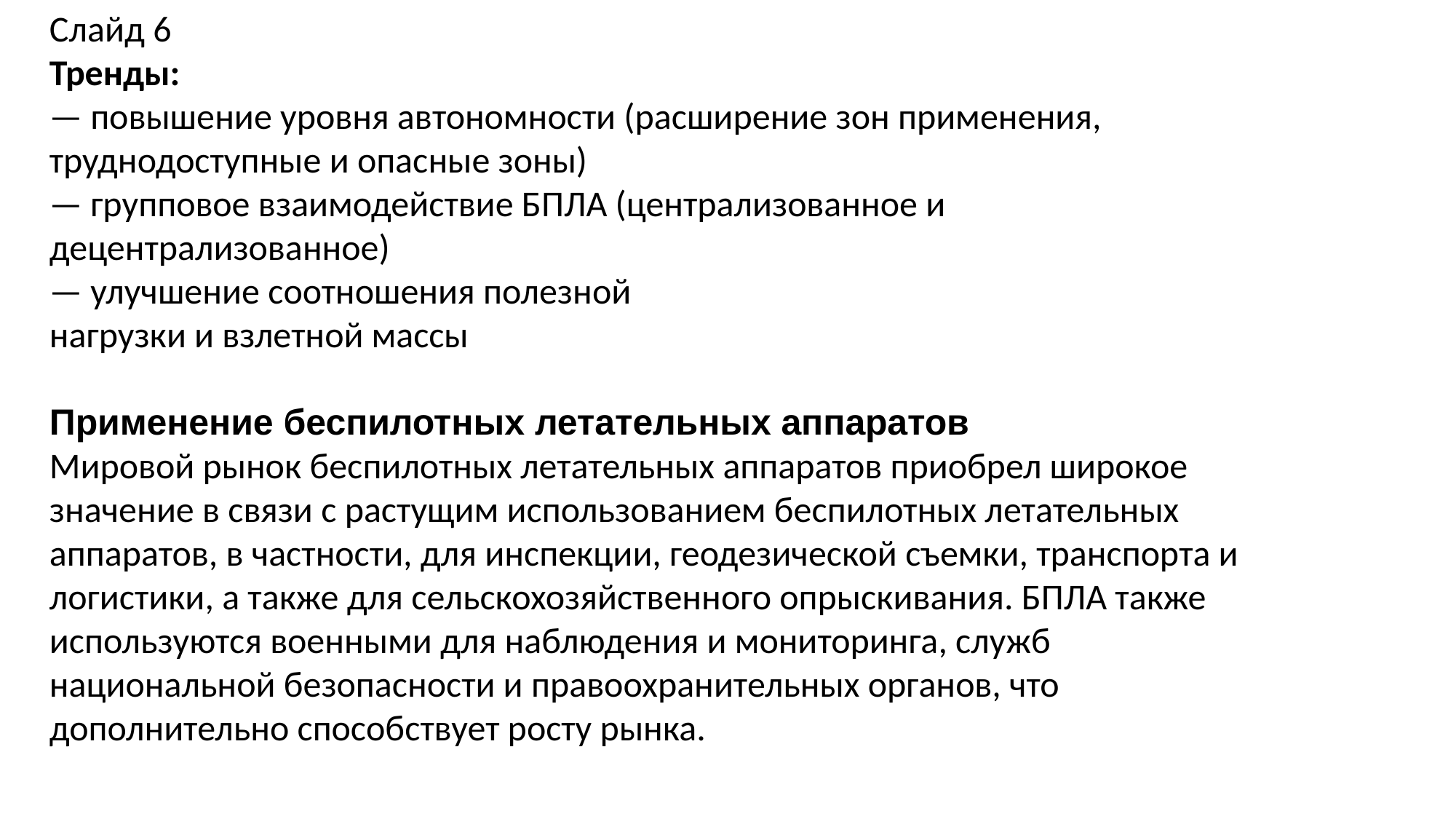

Слайд 6
Тренды:
— повышение уровня автономности (расширение зон применения,  труднодоступные и опасные зоны)
— групповое взаимодействие БПЛА (централизованное и децентрализованное)
— улучшение соотношения полезной
нагрузки и взлетной массы

Применение беспилотных летательных аппаратов
Мировой рынок беспилотных летательных аппаратов приобрел широкое значение в связи с растущим использованием беспилотных летательных аппаратов, в частности, для инспекции, геодезической съемки, транспорта и логистики, а также для сельскохозяйственного опрыскивания. БПЛА также используются военными для наблюдения и мониторинга, служб национальной безопасности и правоохранительных органов, что дополнительно способствует росту рынка.